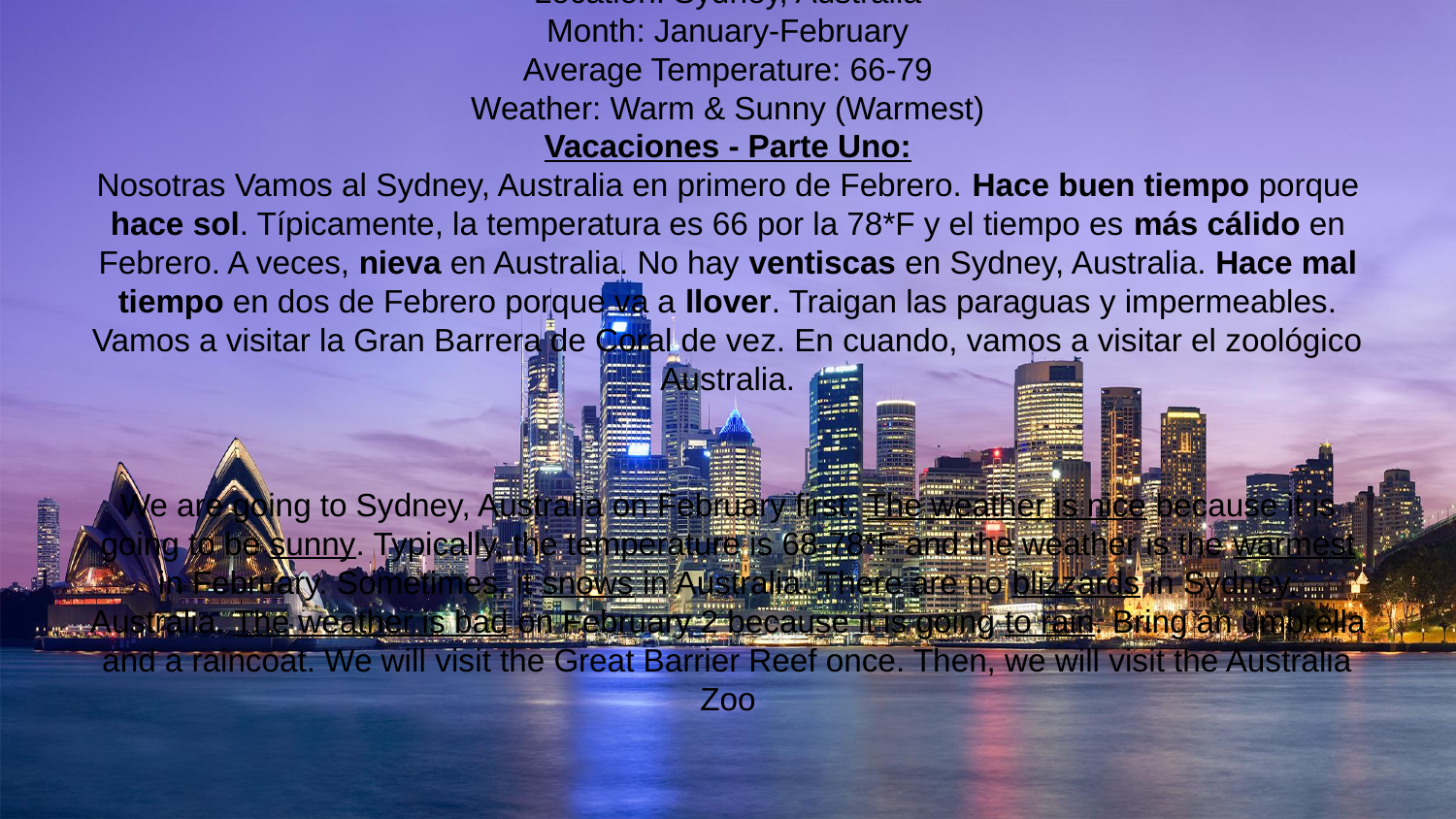

# Vacaciones Proyecto:
Location: Sydney, Australia
Month: January-February
Average Temperature: 66-79
Weather: Warm & Sunny (Warmest)
Vacaciones - Parte Uno:
Nosotras Vamos al Sydney, Australia en primero de Febrero. Hace buen tiempo porque hace sol. Típicamente, la temperatura es 66 por la 78*F y el tiempo es más cálido en Febrero. A veces, nieva en Australia. No hay ventiscas en Sydney, Australia. Hace mal tiempo en dos de Febrero porque va a llover. Traigan las paraguas y impermeables. Vamos a visitar la Gran Barrera de Coral de vez. En cuando, vamos a visitar el zoológico Australia.

We are going to Sydney, Australia on February first. The weather is nice because it is going to be sunny. Typically, the temperature is 68-78*F and the weather is the warmest in February. Sometimes, it snows in Australia. There are no blizzards in Sydney, Australia. The weather is bad on February 2 because it is going to rain. Bring an umbrella and a raincoat. We will visit the Great Barrier Reef once. Then, we will visit the Australia Zoo